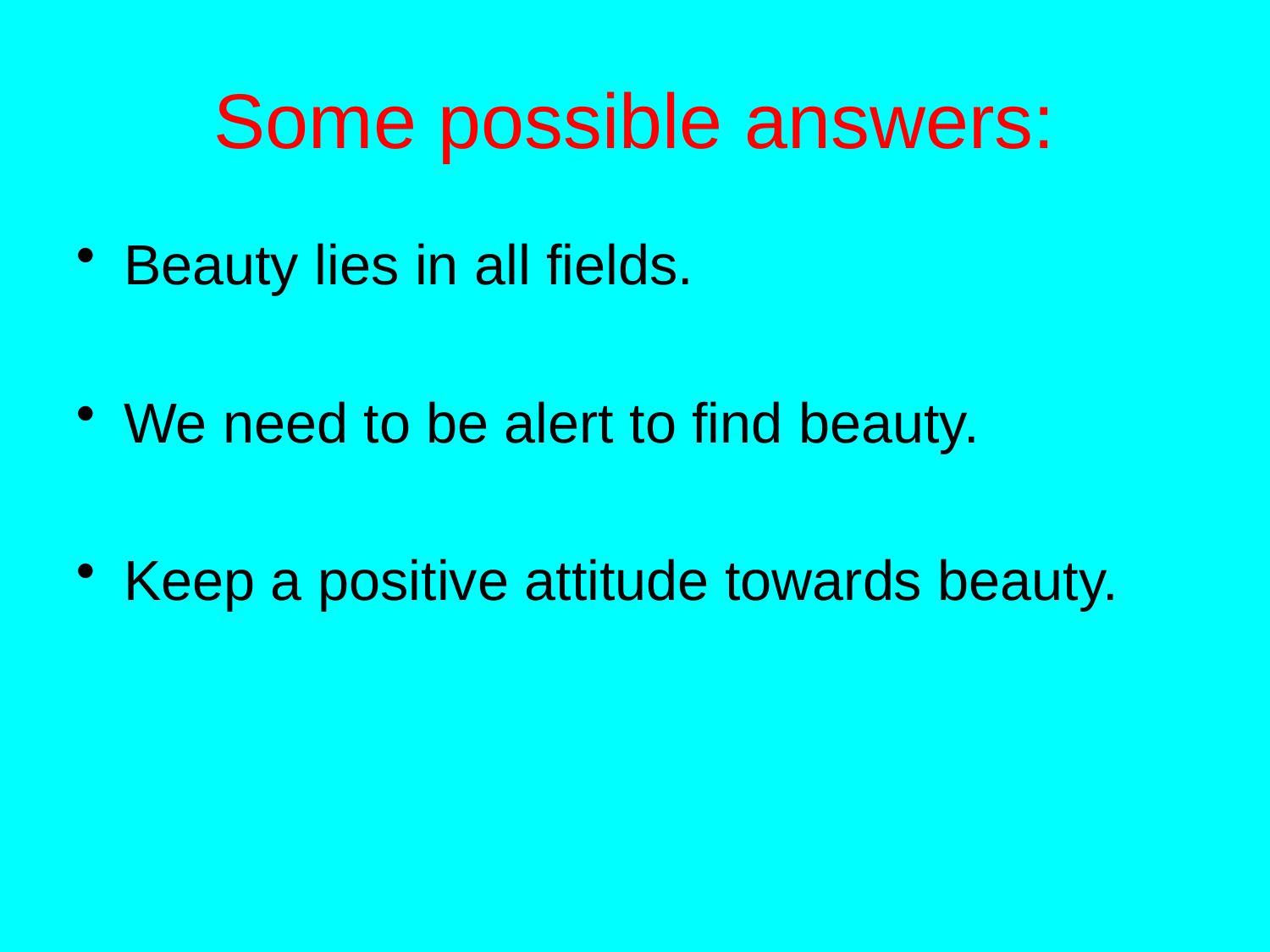

# Some possible answers:
Beauty lies in all fields.

We need to be alert to find beauty.

Keep a positive attitude towards beauty.